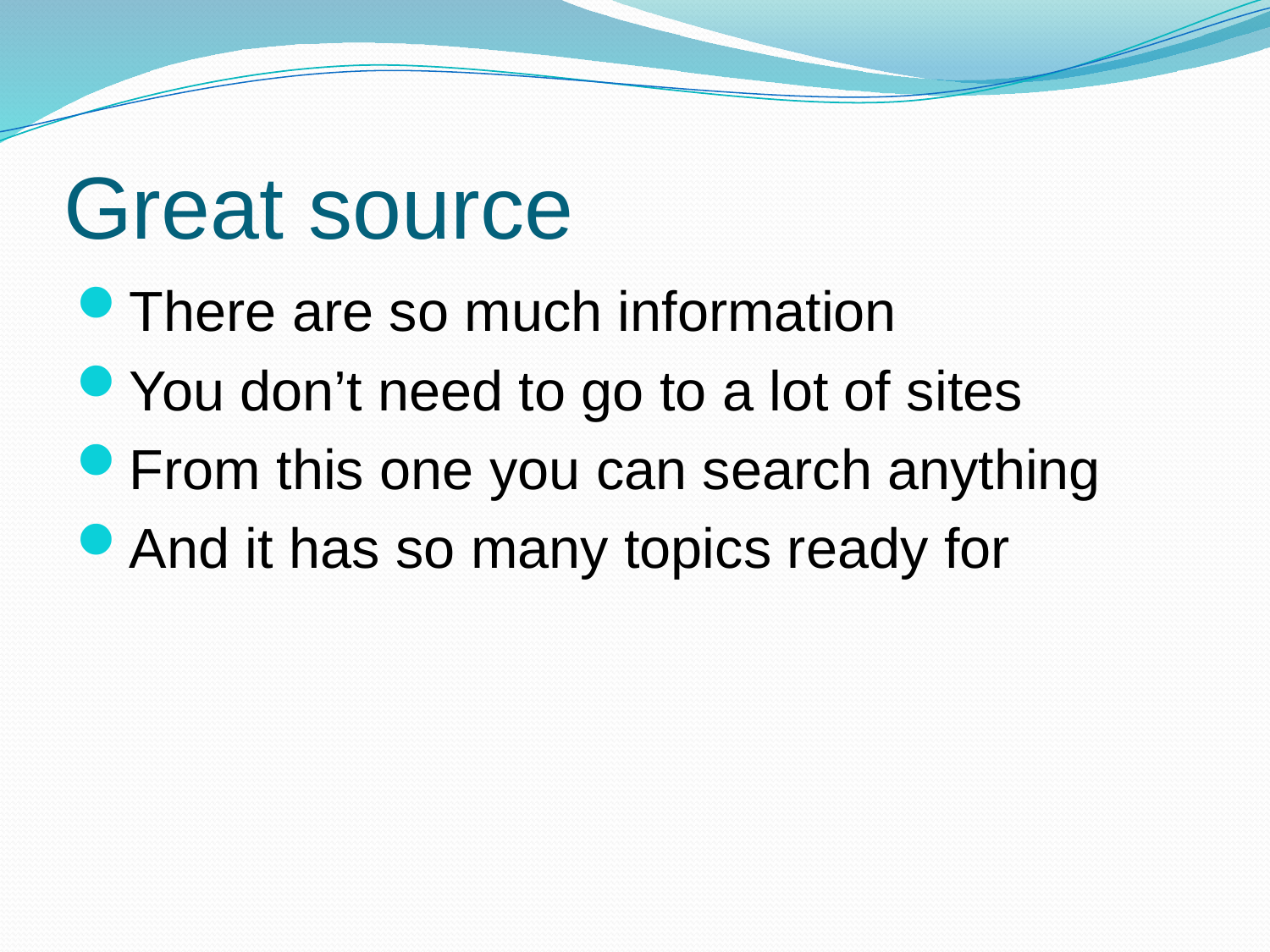

# Great source
There are so much information
You don’t need to go to a lot of sites
From this one you can search anything
And it has so many topics ready for